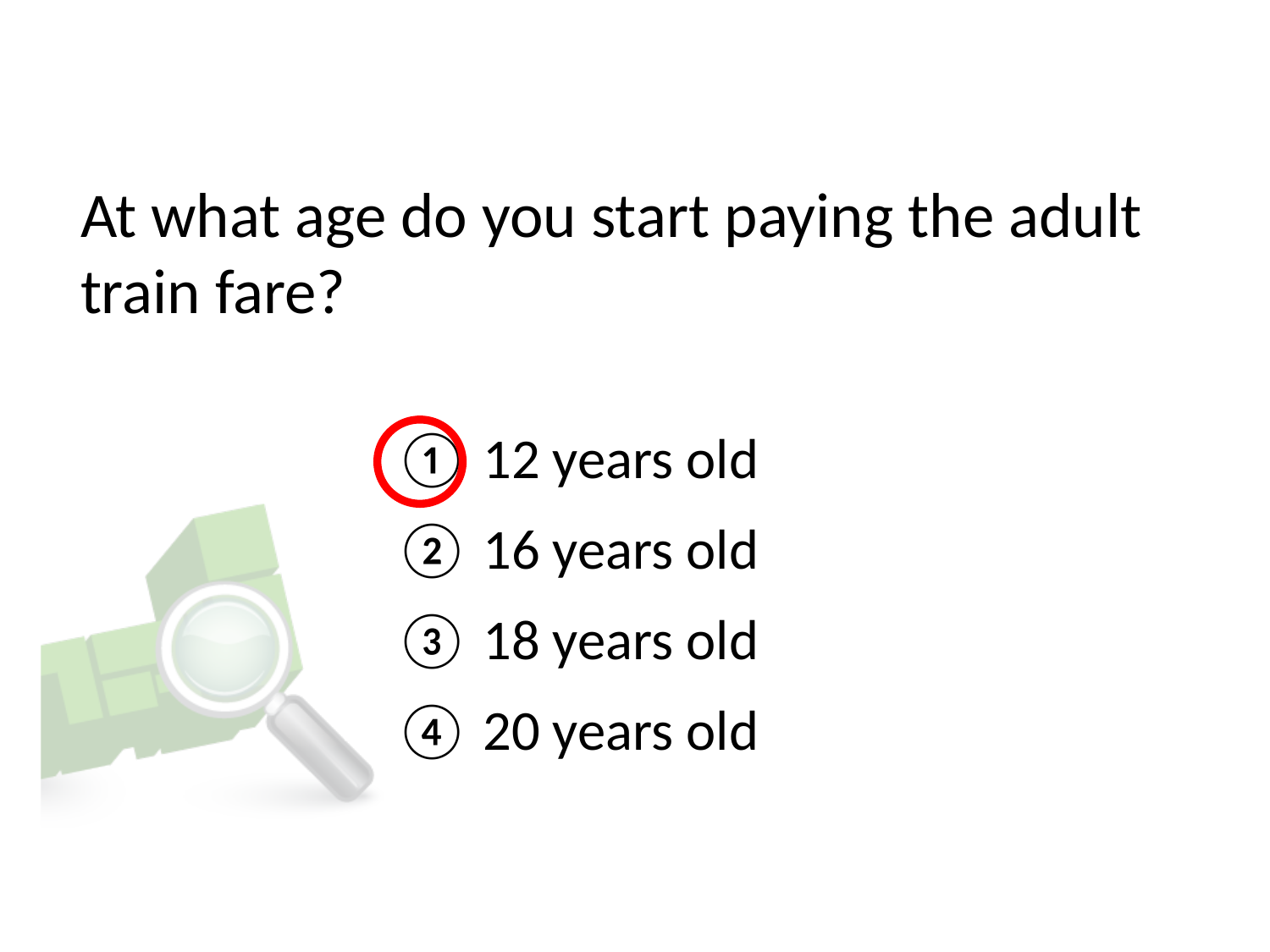

# At what age do you start paying the adult train fare?
① 12 years old
② 16 years old
③ 18 years old
④ 20 years old